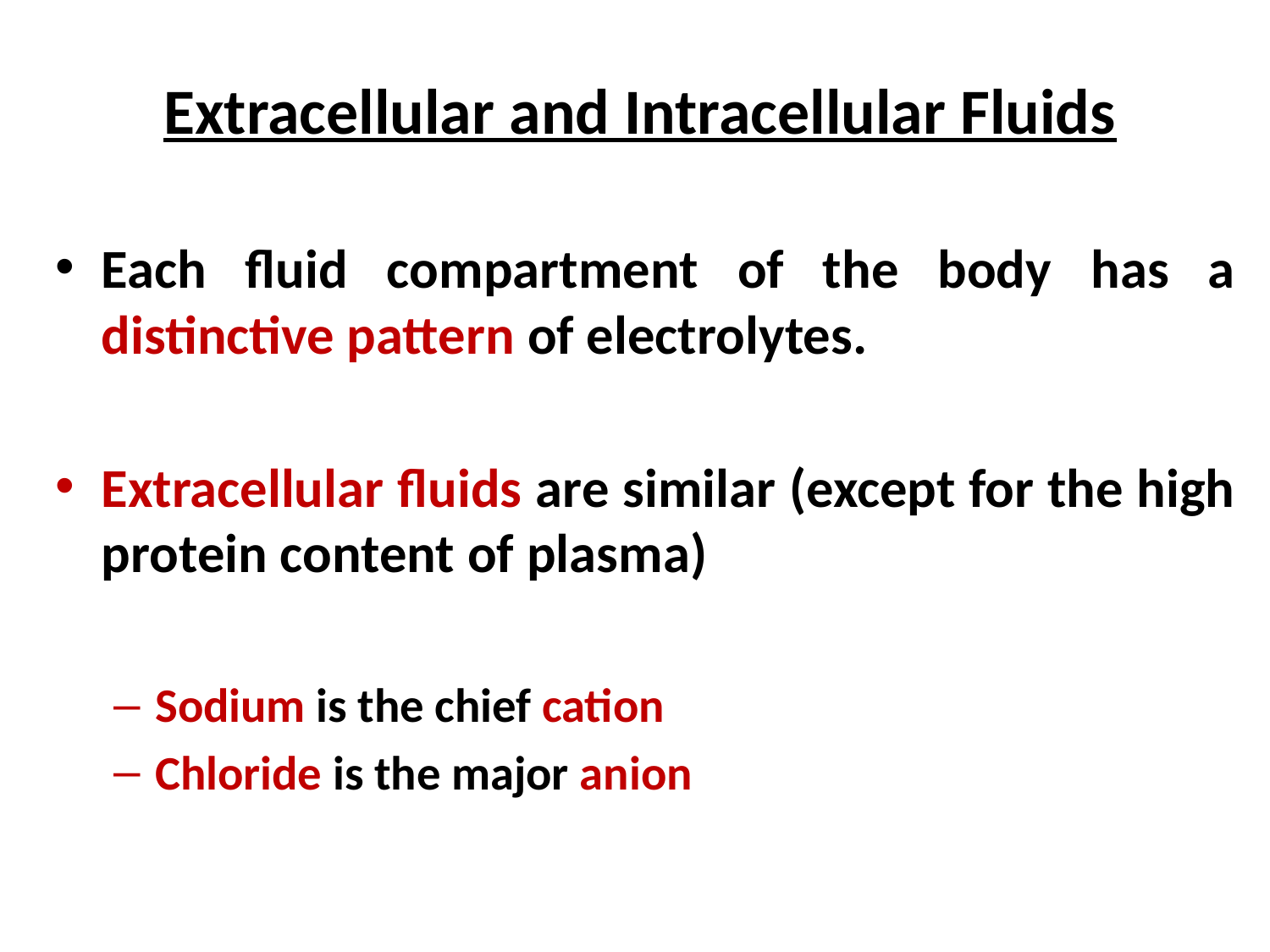

# Extracellular and Intracellular Fluids
Each fluid compartment of the body has a distinctive pattern of electrolytes.

Extracellular fluids are similar (except for the high protein content of plasma)

Sodium is the chief cation
Chloride is the major anion